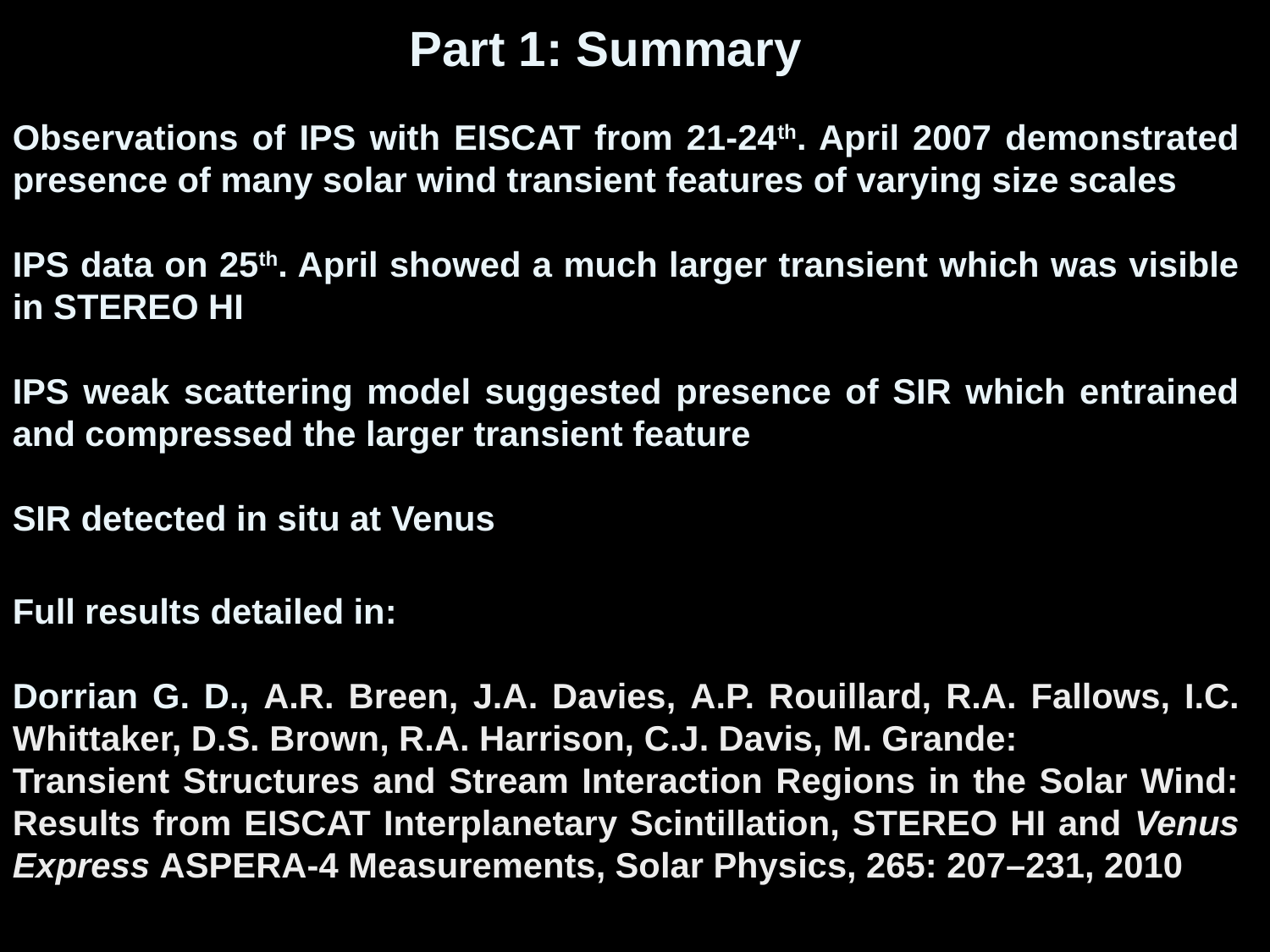

Part 1: Summary
Observations of IPS with EISCAT from 21-24th. April 2007 demonstrated presence of many solar wind transient features of varying size scales

IPS data on 25th. April showed a much larger transient which was visible in STEREO HI

IPS weak scattering model suggested presence of SIR which entrained and compressed the larger transient feature

SIR detected in situ at Venus

Full results detailed in:

Dorrian G. D., A.R. Breen, J.A. Davies, A.P. Rouillard, R.A. Fallows, I.C. Whittaker, D.S. Brown, R.A. Harrison, C.J. Davis, M. Grande:
Transient Structures and Stream Interaction Regions in the Solar Wind: Results from EISCAT Interplanetary Scintillation, STEREO HI and Venus Express ASPERA-4 Measurements, Solar Physics, 265: 207–231, 2010